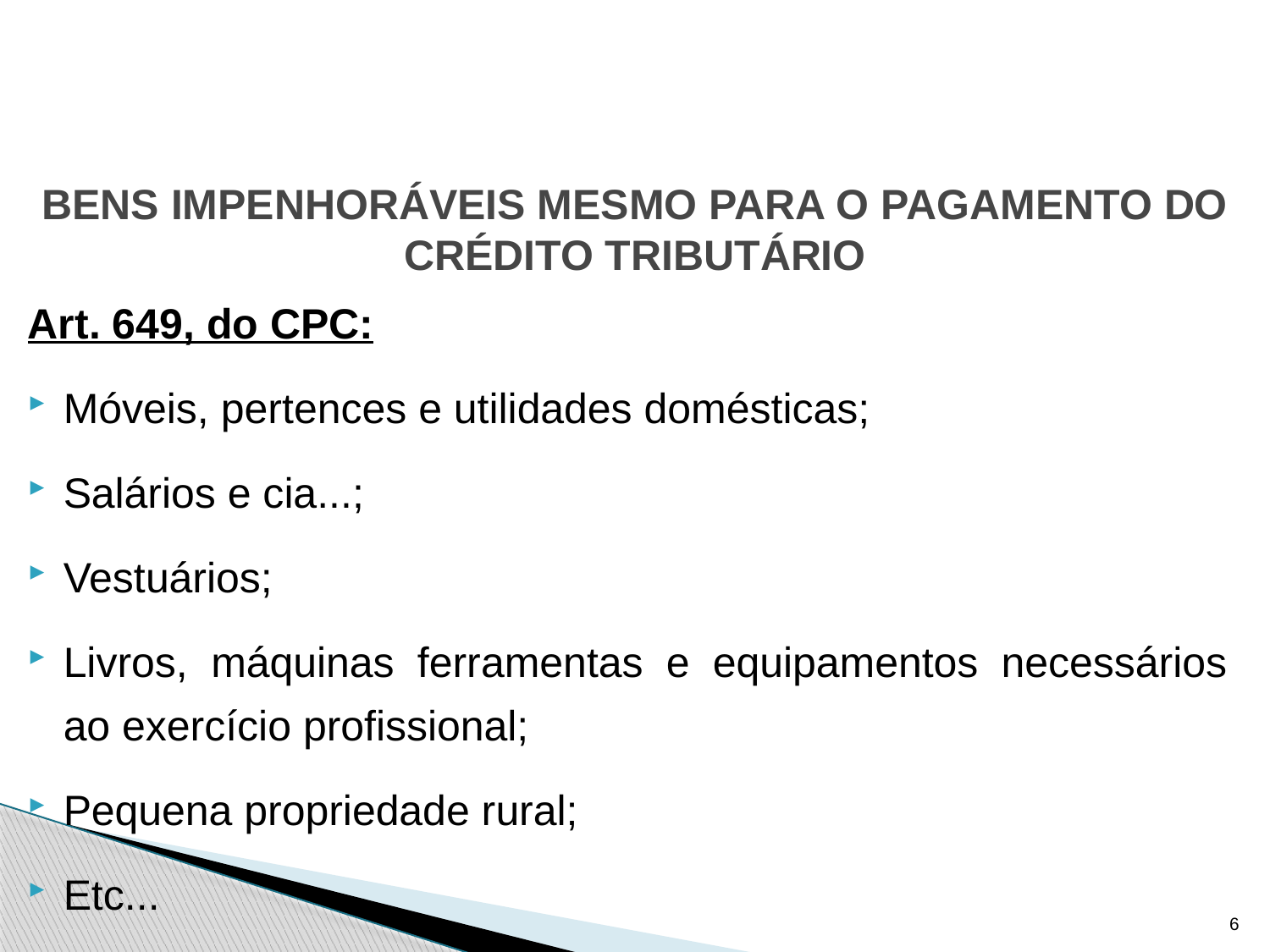

# BENS IMPENHORÁVEIS MESMO PARA O PAGAMENTO DO CRÉDITO TRIBUTÁRIO
Art. 649, do CPC:
Móveis, pertences e utilidades domésticas;
Salários e cia...;
Vestuários;
Livros, máquinas ferramentas e equipamentos necessários ao exercício profissional;
Pequena propriedade rural;
Etc...

6